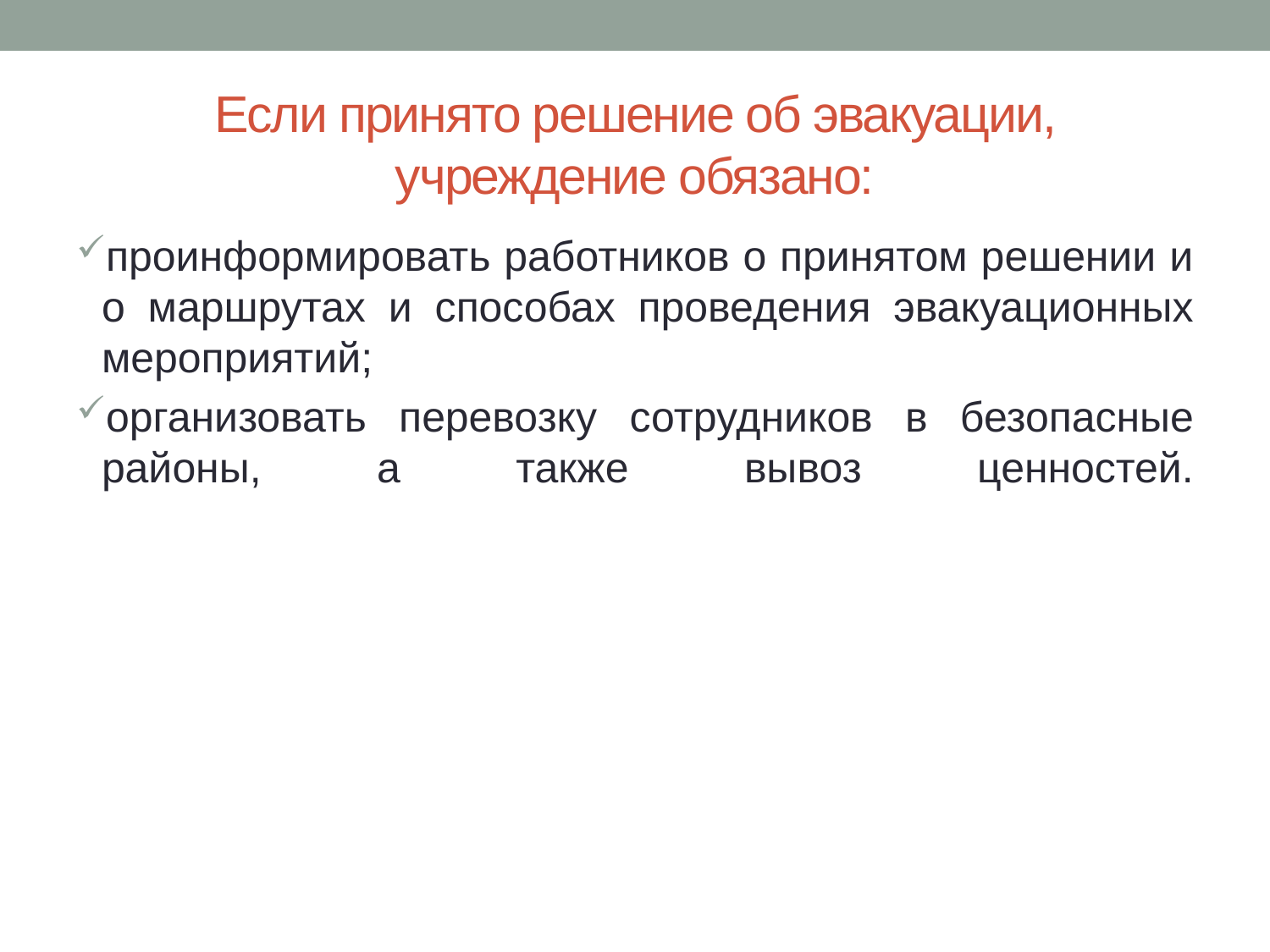

# Если принято решение об эвакуации, учреждение обязано:
проинформировать работников о принятом решении и о маршрутах и способах проведения эвакуационных мероприятий;
организовать перевозку сотрудников в безопасные районы, а также вывоз ценностей.